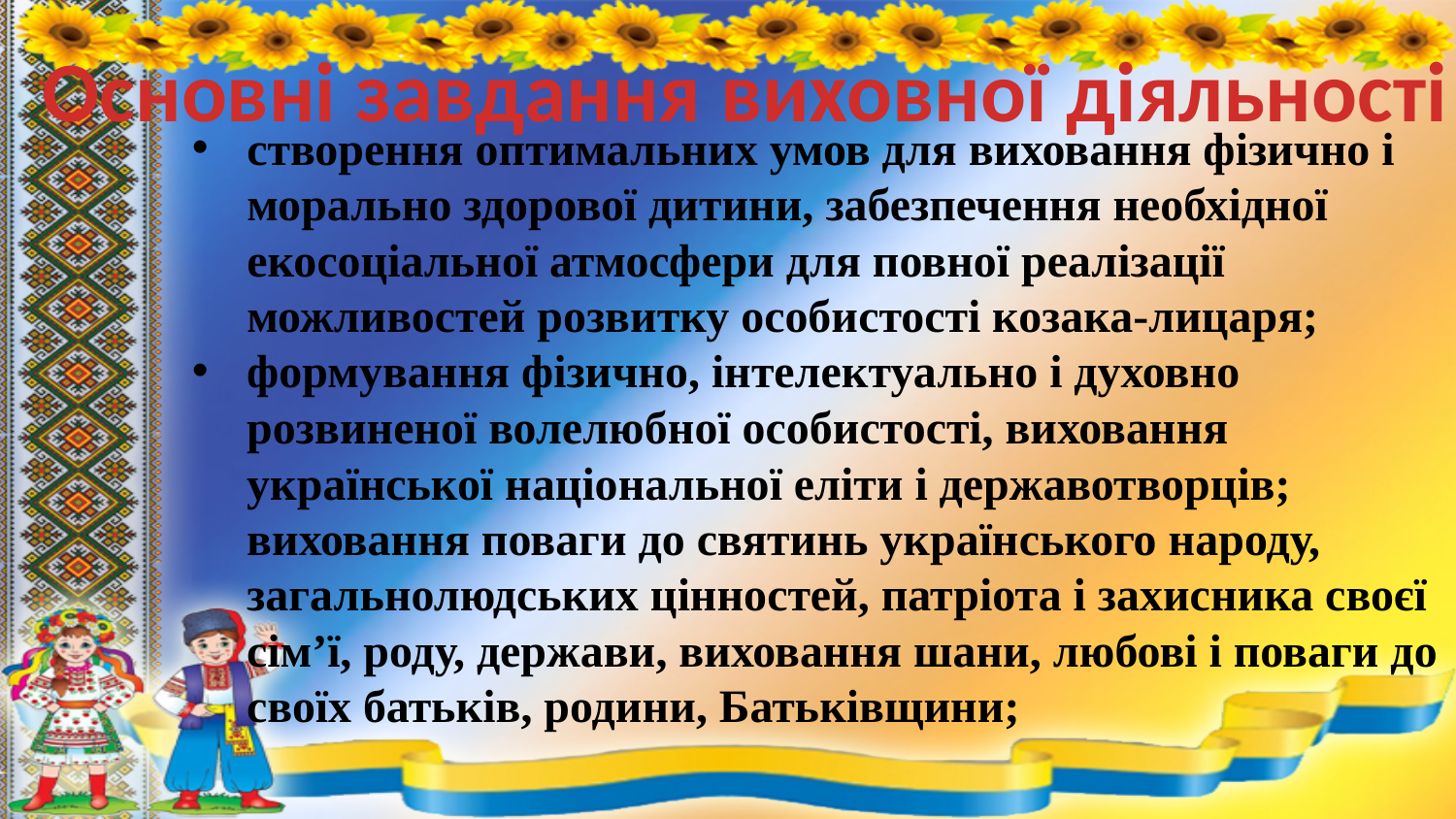

# Основні завдання виховної діяльності
створення оптимальних умов для виховання фізично і морально здорової дитини, забезпечення необхідної екосоціальної атмосфери для повної реалізації можливостей розвитку особистості козака-лицаря;
формування фізично, інтелектуально і духовно розвиненої волелюбної особистості, виховання української національної еліти і державотворців; виховання поваги до святинь українського народу, загальнолюдських цінностей, патріота і захисника своєї сім’ї, роду, держави, виховання шани, любові і поваги до своїх батьків, родини, Батьківщини;